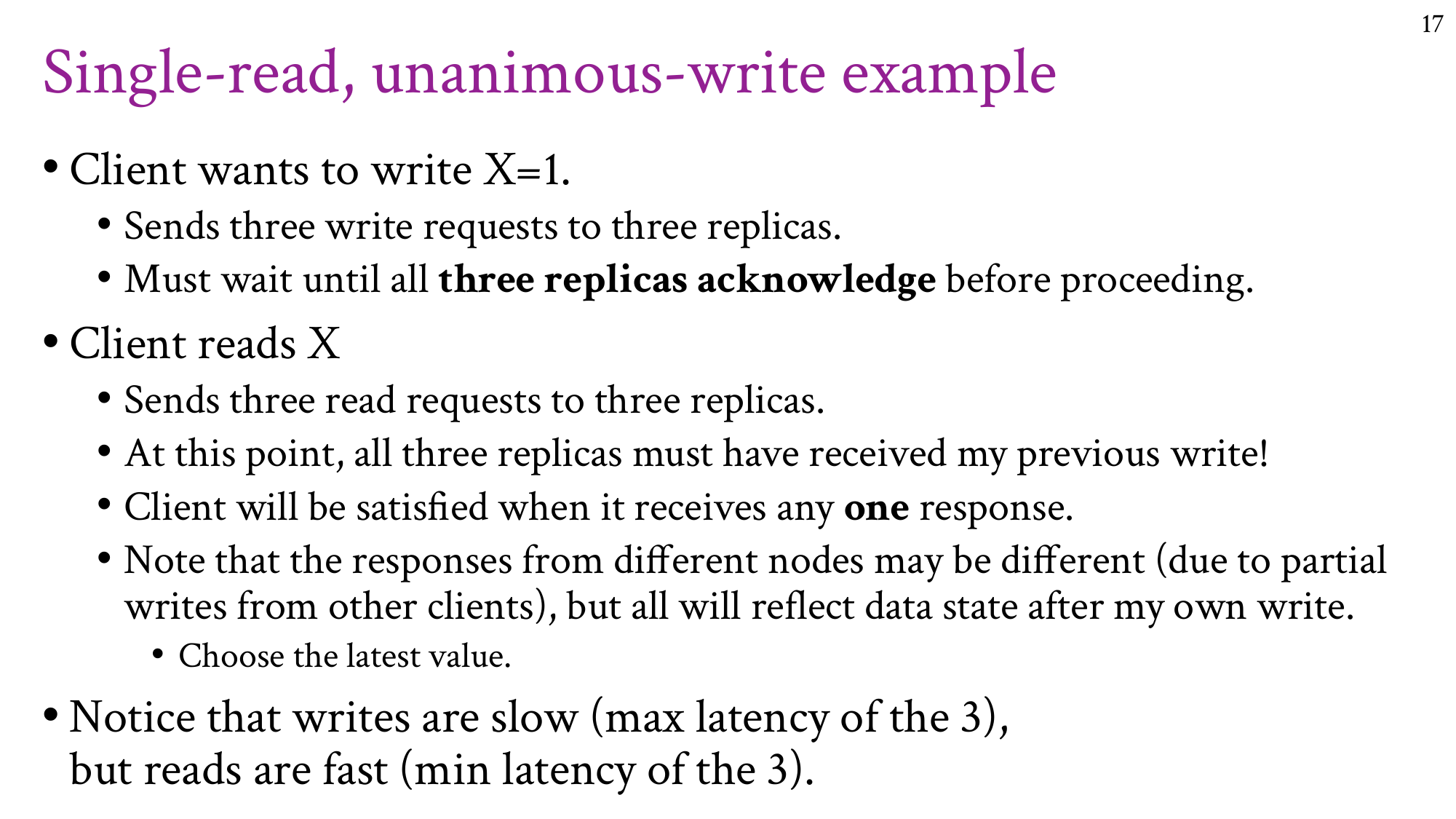

# Single-read, unanimous-write example
Client wants to write X=1.
Sends three write requests to three replicas.
Must wait until all three replicas acknowledge before proceeding.
Client reads X
Sends three read requests to three replicas.
At this point, all three replicas must have received my previous write!
Client will be satisfied when it receives any one response.
Note that the responses from different nodes may be different (due to partial writes from other clients), but all will reflect data state after my own write.
Choose the latest value.
Notice that writes are slow (max latency of the 3),
but reads are fast (min latency of the 3).